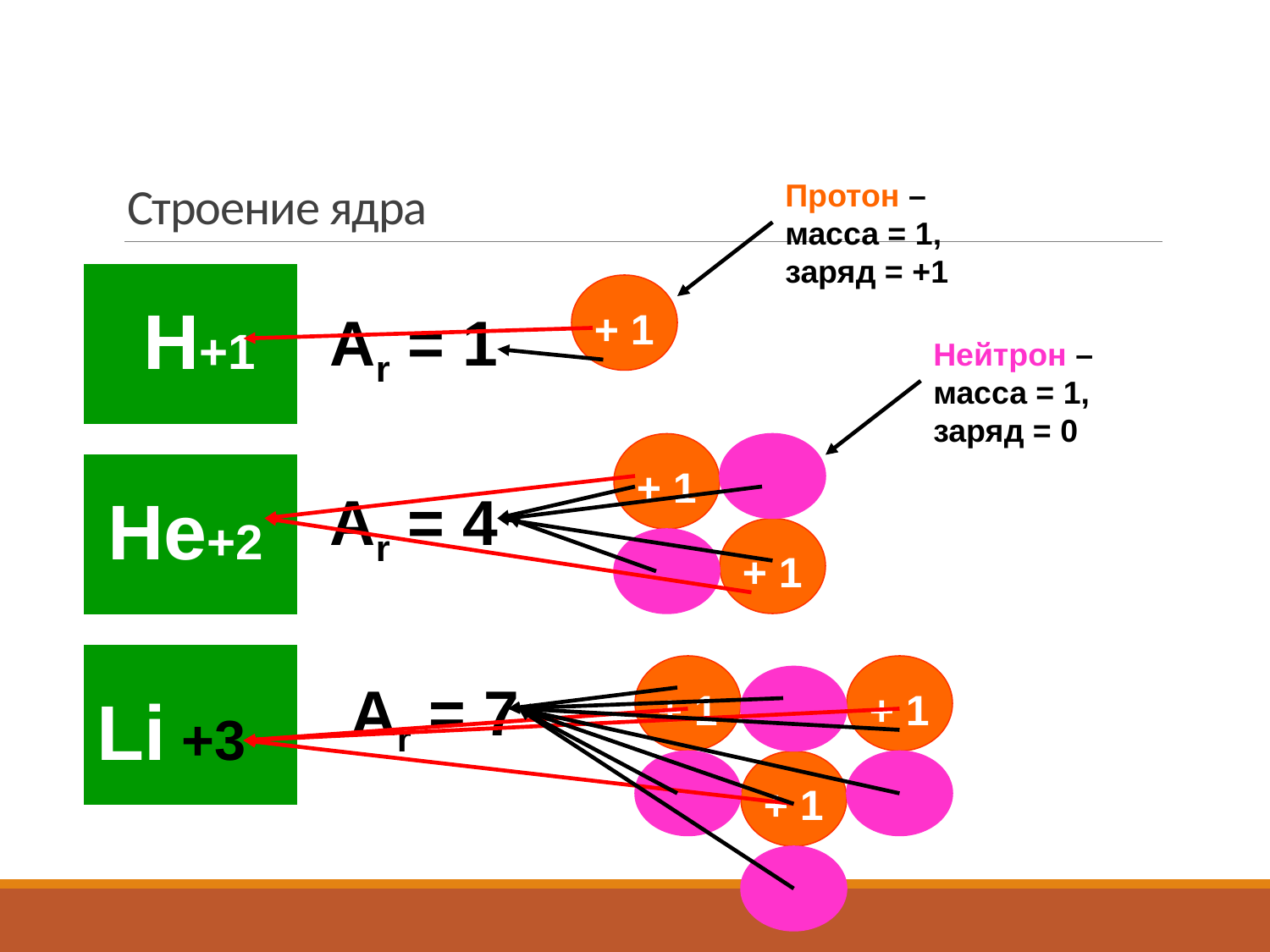

# Строение ядра
Протон – масса = 1, заряд = +1

Н+1

+ 1
Аr = 1

Нейтрон – масса = 1, заряд = 0

+ 1

+ 1

Не+2

Аr = 4

Li

+ 1

+ 1

+ 1

Аr = 7

+3